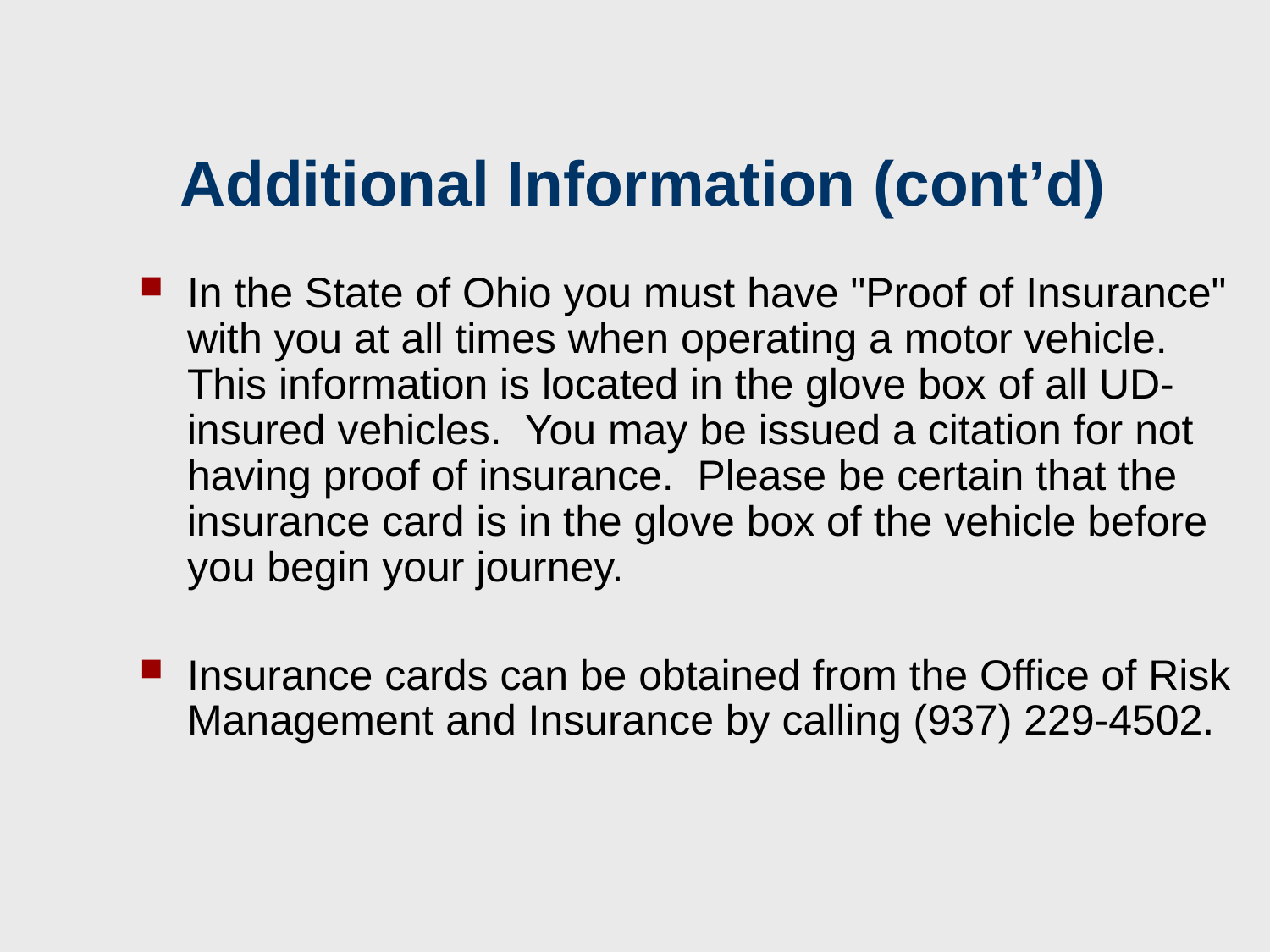

# Additional Information (cont’d)
In the State of Ohio you must have "Proof of Insurance" with you at all times when operating a motor vehicle.  This information is located in the glove box of all UD-insured vehicles.  You may be issued a citation for not having proof of insurance.  Please be certain that the insurance card is in the glove box of the vehicle before you begin your journey.

Insurance cards can be obtained from the Office of Risk Management and Insurance by calling (937) 229-4502.